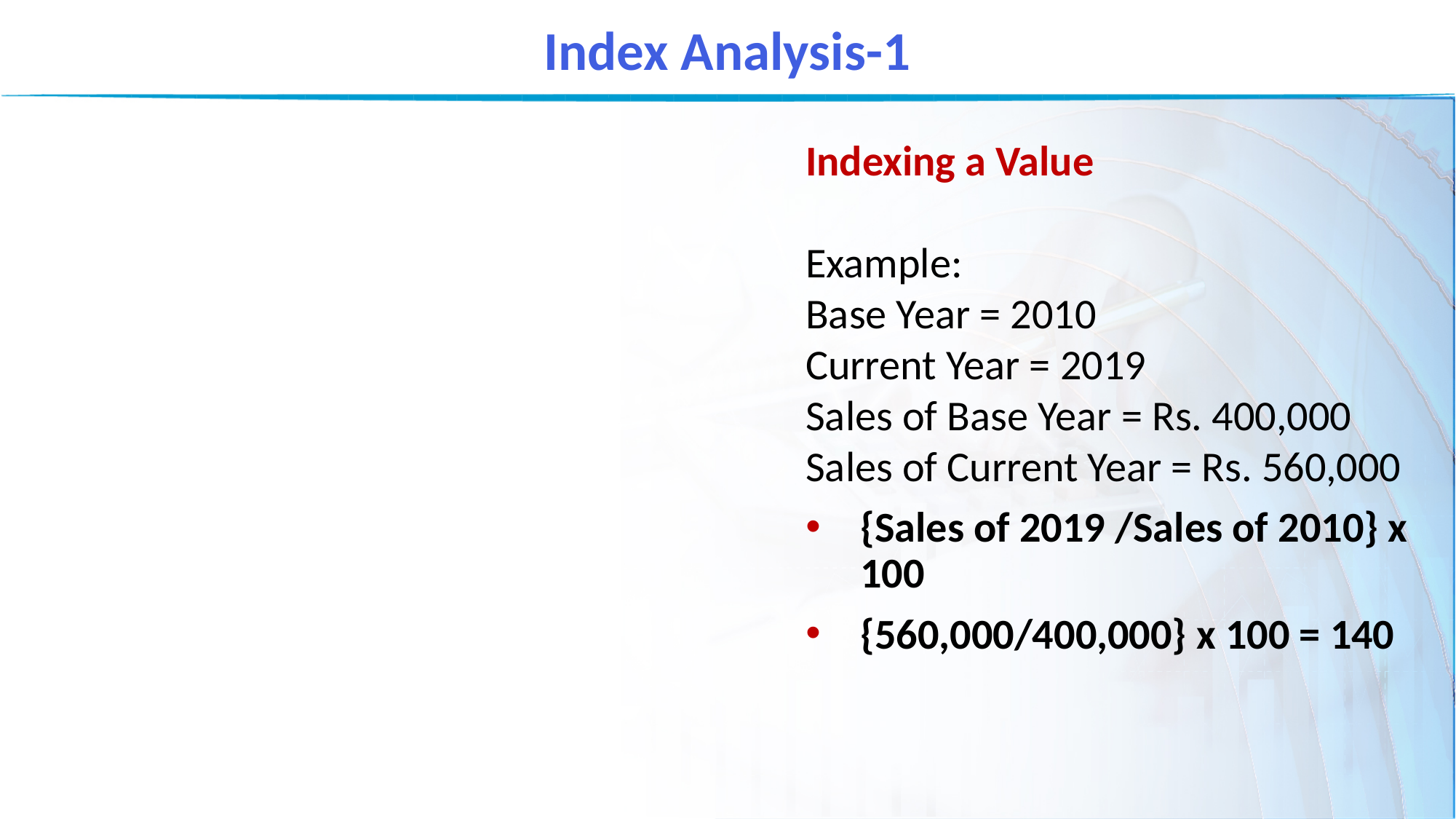

Index Analysis-1
Indexing a Value

Example:
Base Year = 2010
Current Year = 2019
Sales of Base Year = Rs. 400,000
Sales of Current Year = Rs. 560,000
{Sales of 2019 /Sales of 2010} x 100
{560,000/400,000} x 100 = 140